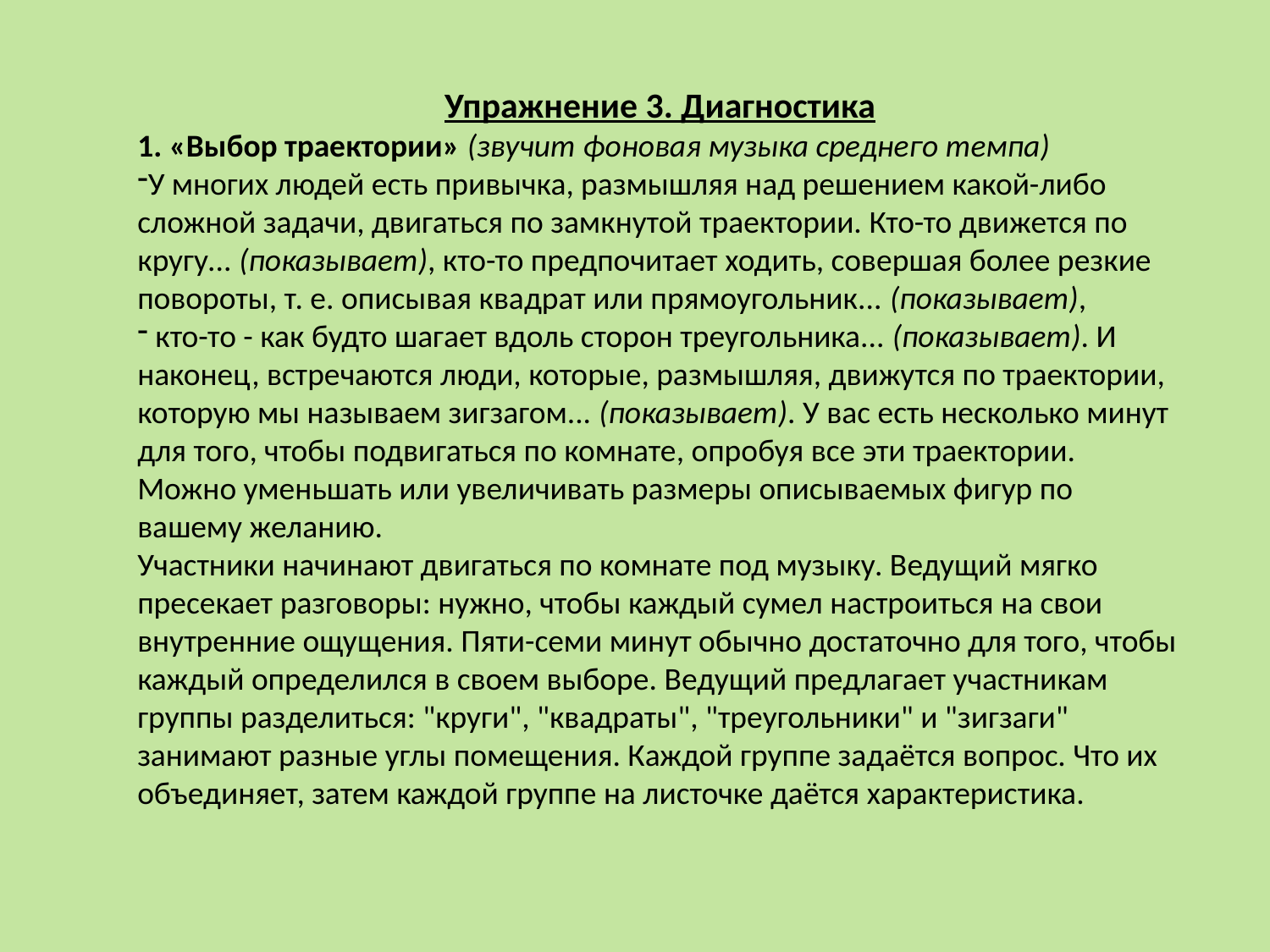

Упражнение 3. Диагностика
1. «Выбор траектории» (звучит фоновая музыка среднего темпа)
У многих людей есть привычка, размышляя над решением какой-либо сложной задачи, двигаться по замкнутой траектории. Кто-то движется по кругу... (показывает), кто-то предпочитает ходить, совершая более резкие повороты, т. е. описывая квадрат или прямоугольник... (показывает),
 кто-то - как будто шагает вдоль сторон треугольника... (показывает). И наконец, встречаются люди, которые, размышляя, движутся по траектории, которую мы называем зигзагом... (показывает). У вас есть несколько минут для того, чтобы подвигаться по комнате, опробуя все эти траектории. Можно уменьшать или увеличивать размеры описываемых фигур по вашему желанию.
Участники начинают двигаться по комнате под музыку. Ведущий мягко пресекает разговоры: нужно, чтобы каждый сумел настроиться на свои внутренние ощущения. Пяти-семи минут обычно достаточно для того, чтобы каждый определился в своем выборе. Ведущий предлагает участникам группы разделиться: "круги", "квадраты", "треугольники" и "зигзаги" занимают разные углы помещения. Каждой группе задаётся вопрос. Что их объединяет, затем каждой группе на листочке даётся характеристика.